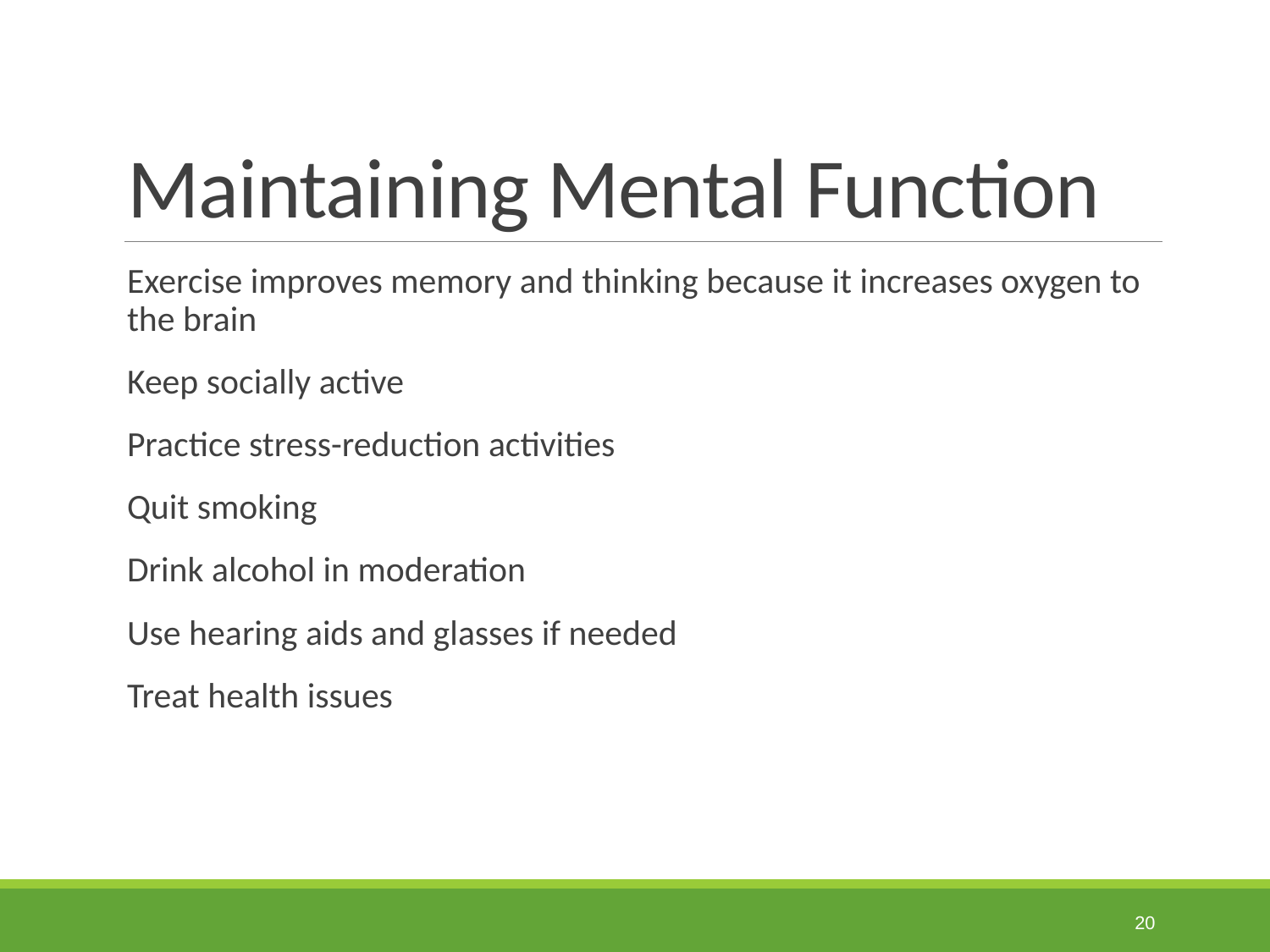

# Maintaining Mental Function
Exercise improves memory and thinking because it increases oxygen to the brain
Keep socially active
Practice stress-reduction activities
Quit smoking
Drink alcohol in moderation
Use hearing aids and glasses if needed
Treat health issues
 20